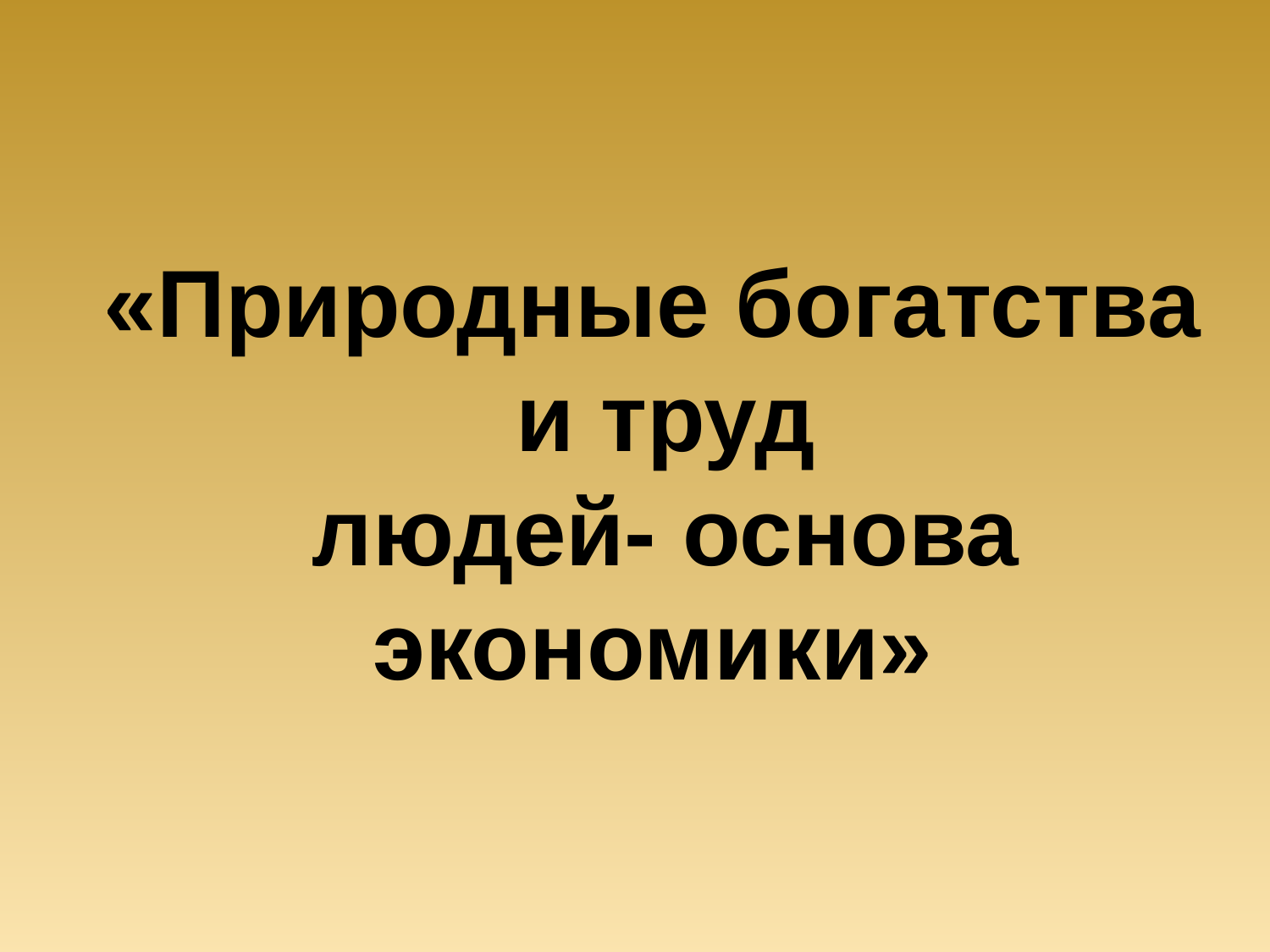

«Природные богатства
 и труд
 людей- основа экономики»